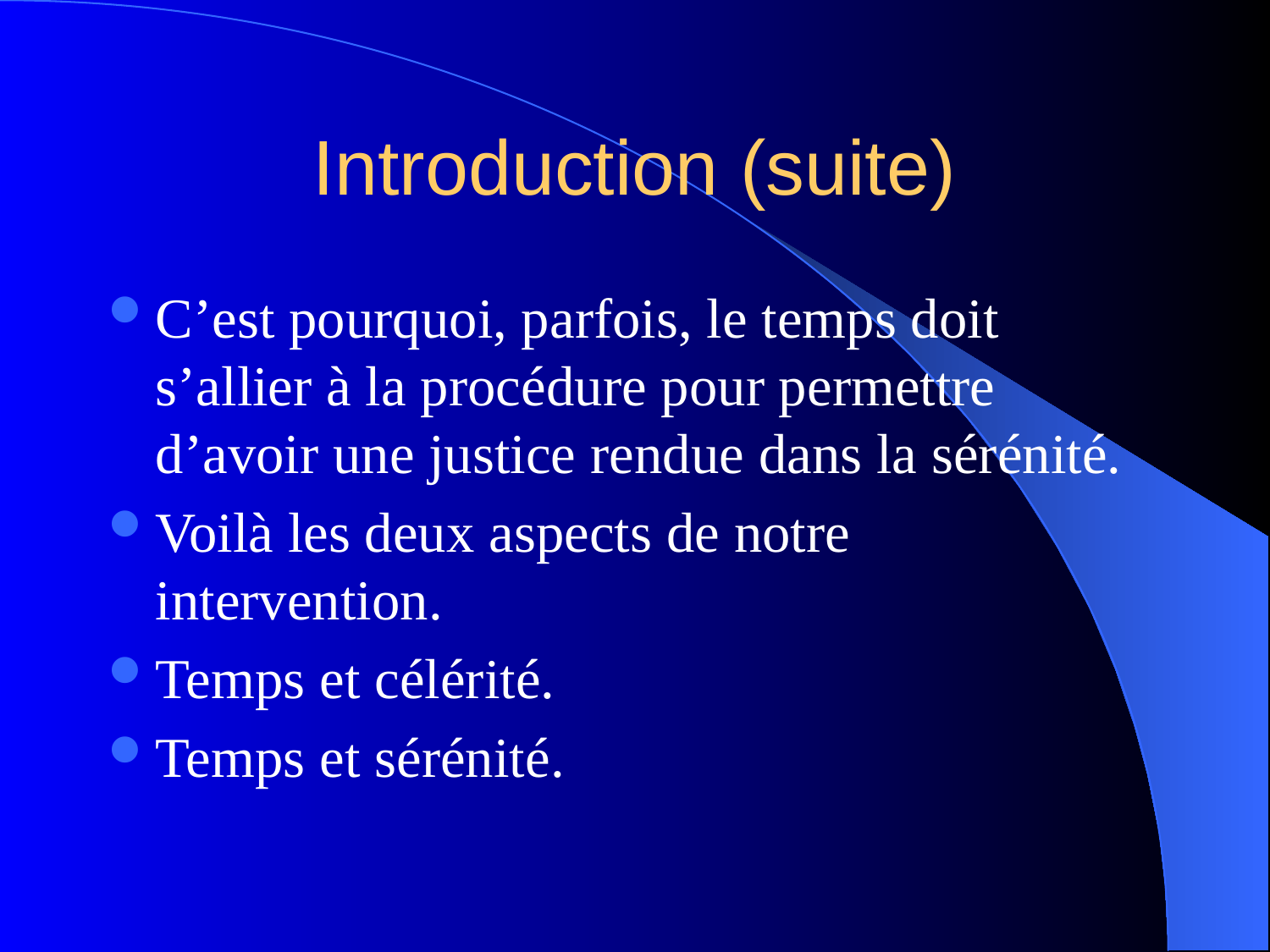

# Introduction (suite)
C’est pourquoi, parfois, le temps doit s’allier à la procédure pour permettre d’avoir une justice rendue dans la sérénité.
Voilà les deux aspects de notre intervention.
Temps et célérité.
Temps et sérénité.